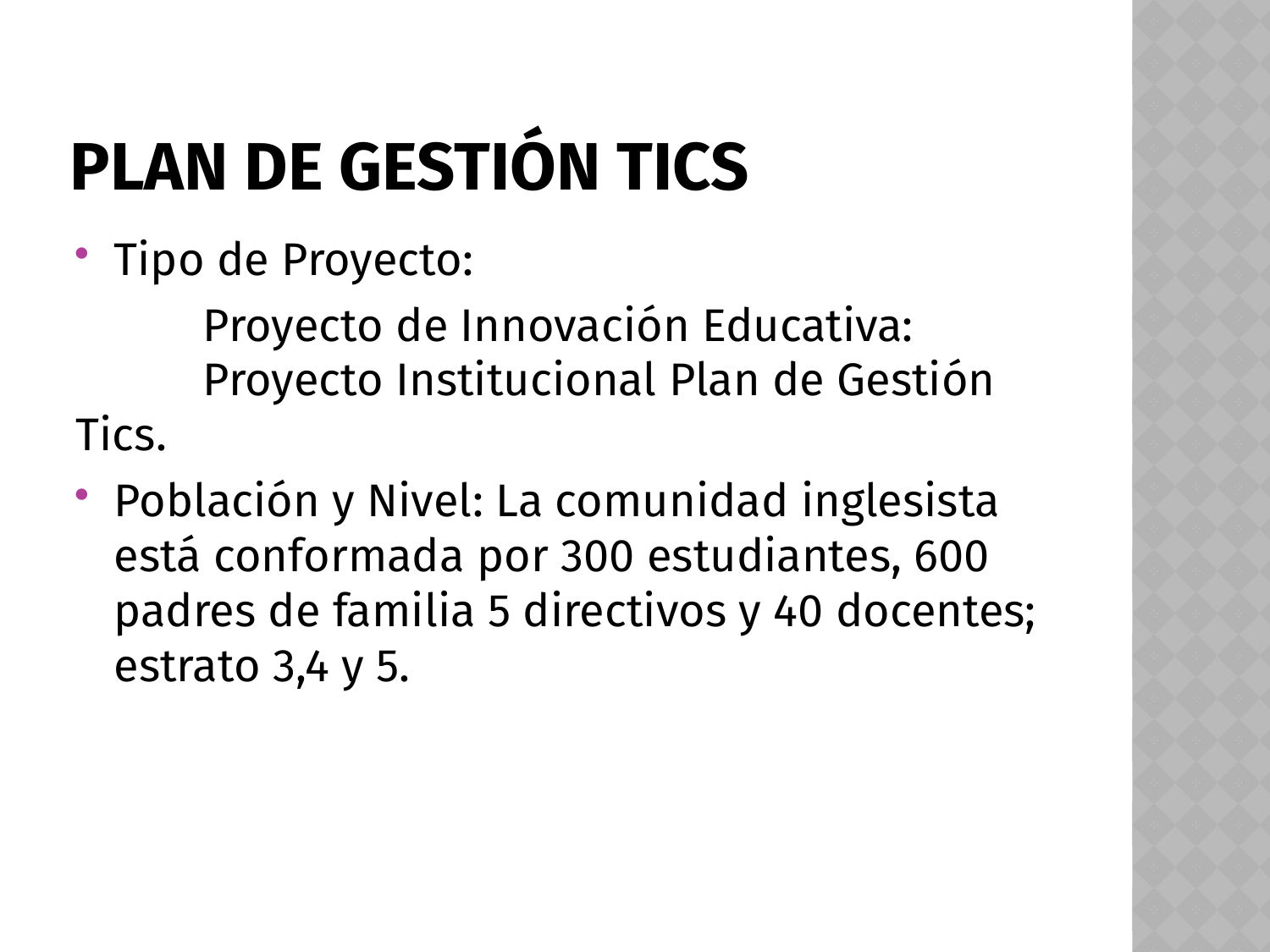

# Plan de Gestión Tics
Tipo de Proyecto:
	Proyecto de Innovación Educativa: 		Proyecto Institucional Plan de Gestión Tics.
Población y Nivel: La comunidad inglesista está conformada por 300 estudiantes, 600 padres de familia 5 directivos y 40 docentes; estrato 3,4 y 5.